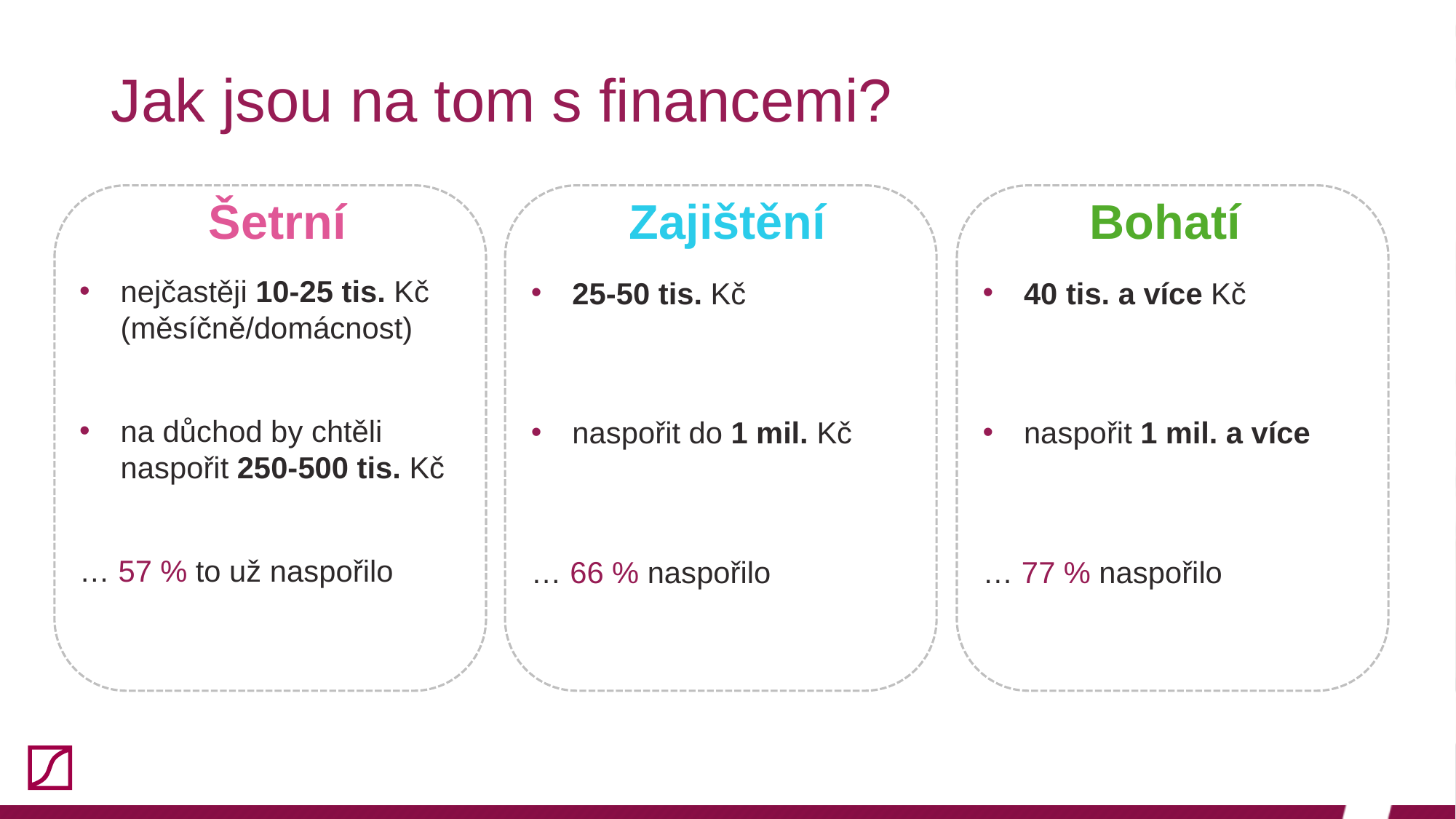

# Jak jsou na tom s financemi?
Šetrní
Zajištění
Bohatí

nejčastěji 10-25 tis. Kč (měsíčně/domácnost)

na důchod by chtěli naspořit 250-500 tis. Kč

… 57 % to už naspořilo
25-50 tis. Kč

naspořit do 1 mil. Kč

… 66 % naspořilo
40 tis. a více Kč

naspořit 1 mil. a více

… 77 % naspořilo